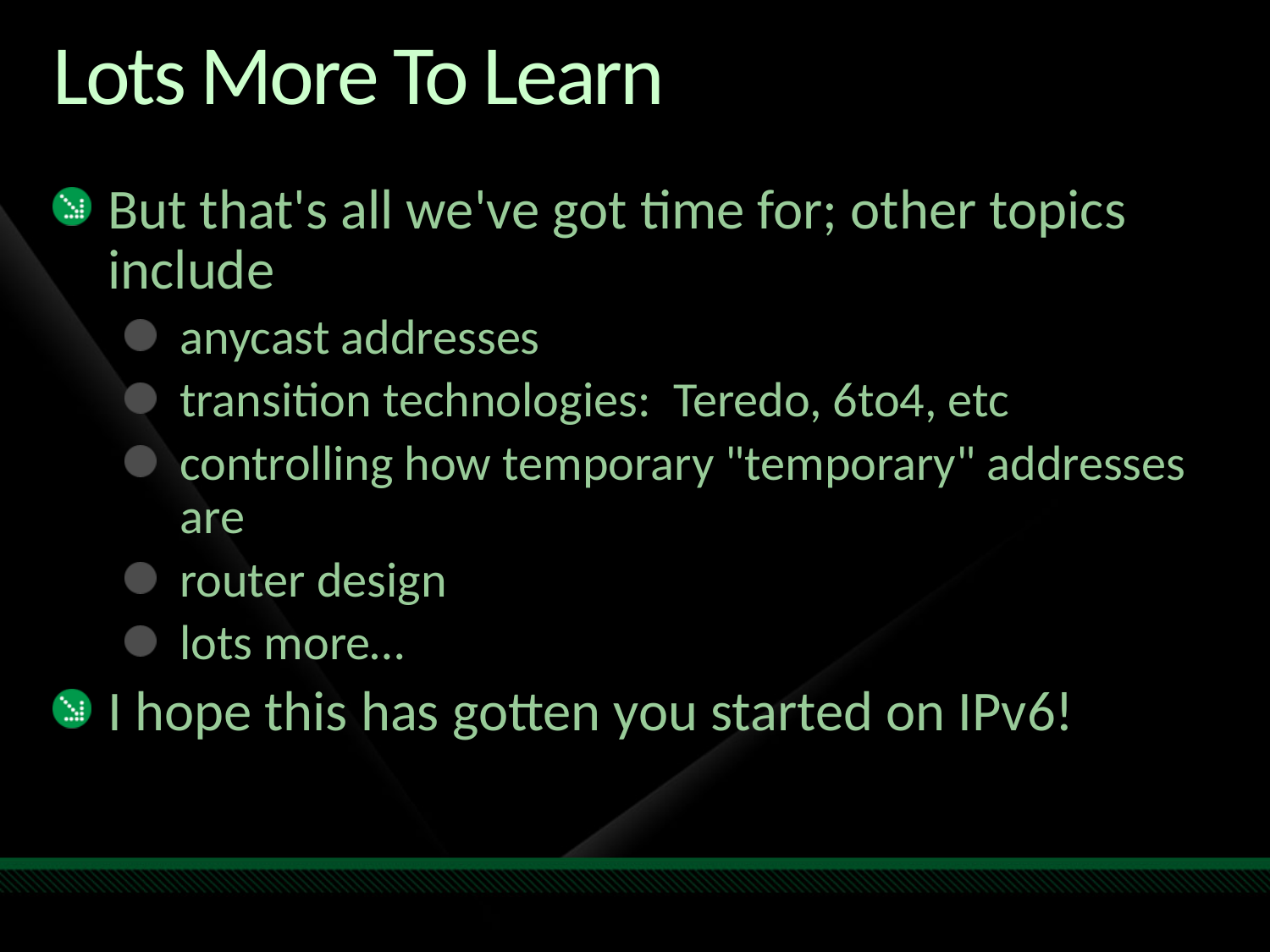

# Lots More To Learn
But that's all we've got time for; other topics include
anycast addresses
transition technologies:  Teredo, 6to4, etc
controlling how temporary "temporary" addresses are
router design
lots more…
I hope this has gotten you started on IPv6!